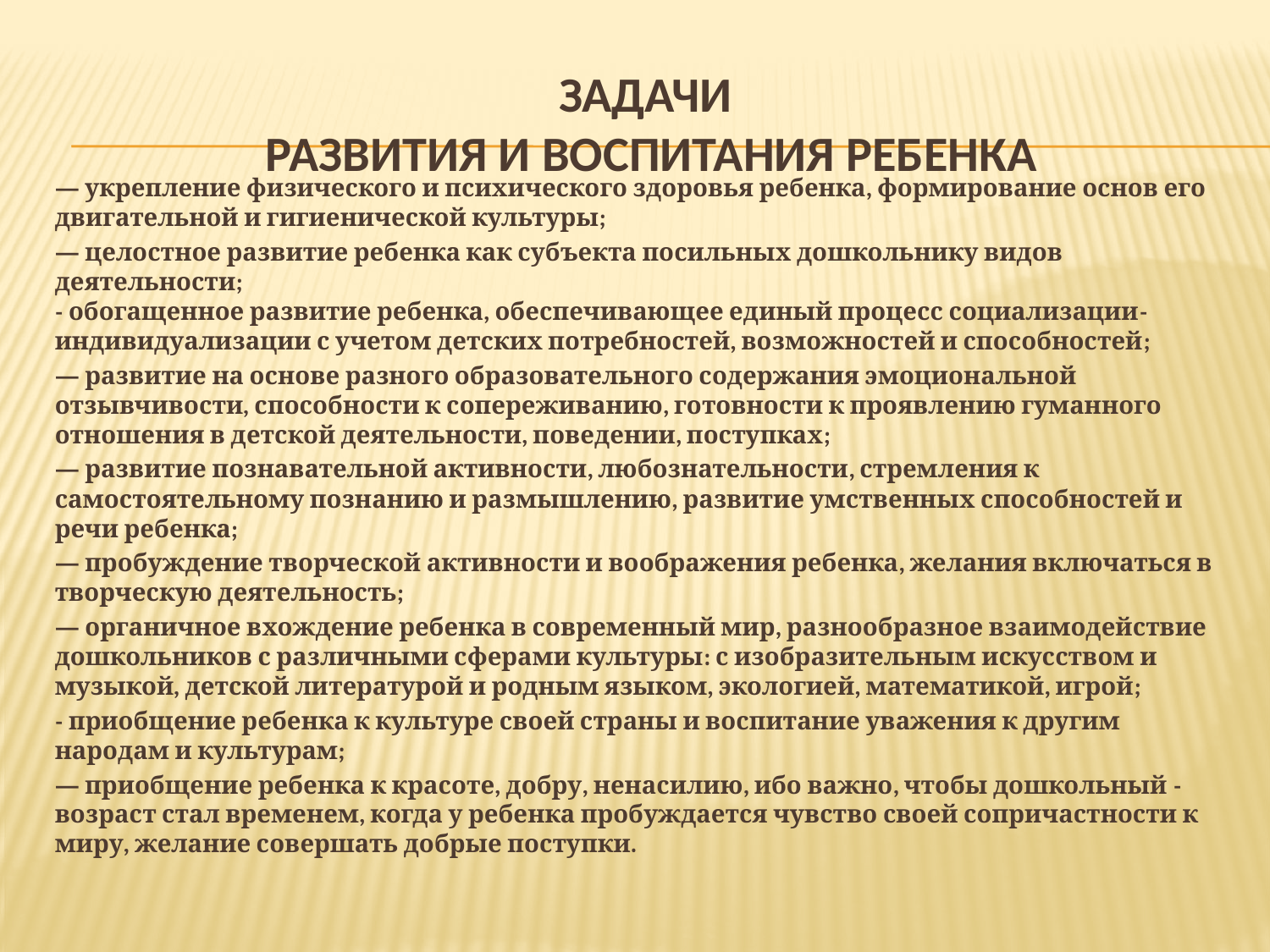

# Задачи развития и воспитания ребенка
— укрепление физического и психического здоровья ребенка, формирование основ его двигательной и гигиенической культуры;
— целостное развитие ребенка как субъекта посильных дошкольнику видов деятельности;
- обогащенное развитие ребенка, обеспечивающее единый процесс социализации-индивидуализации с учетом детских потребностей, возможностей и способностей;
— развитие на основе разного образовательного содержания эмоциональной отзывчивости, способности к сопереживанию, готовности к проявлению гуманного отношения в детской деятельности, поведении, поступках;
— развитие познавательной активности, любознательности, стремления к самостоятельному познанию и размышлению, развитие умственных способностей и речи ребенка;
— пробуждение творческой активности и воображения ребенка, желания включаться в творческую деятельность;
— органичное вхождение ребенка в современный мир, разнообразное взаимодействие дошкольников с различными сферами культуры: с изобразительным искусством и музыкой, детской литературой и родным языком, экологией, математикой, игрой;
- приобщение ребенка к культуре своей страны и воспитание уважения к другим народам и культурам;
— приобщение ребенка к красоте, добру, ненасилию, ибо важно, чтобы дошкольный - возраст стал временем, когда у ребенка пробуждается чувство своей сопричастности к миру, желание совершать добрые поступки.